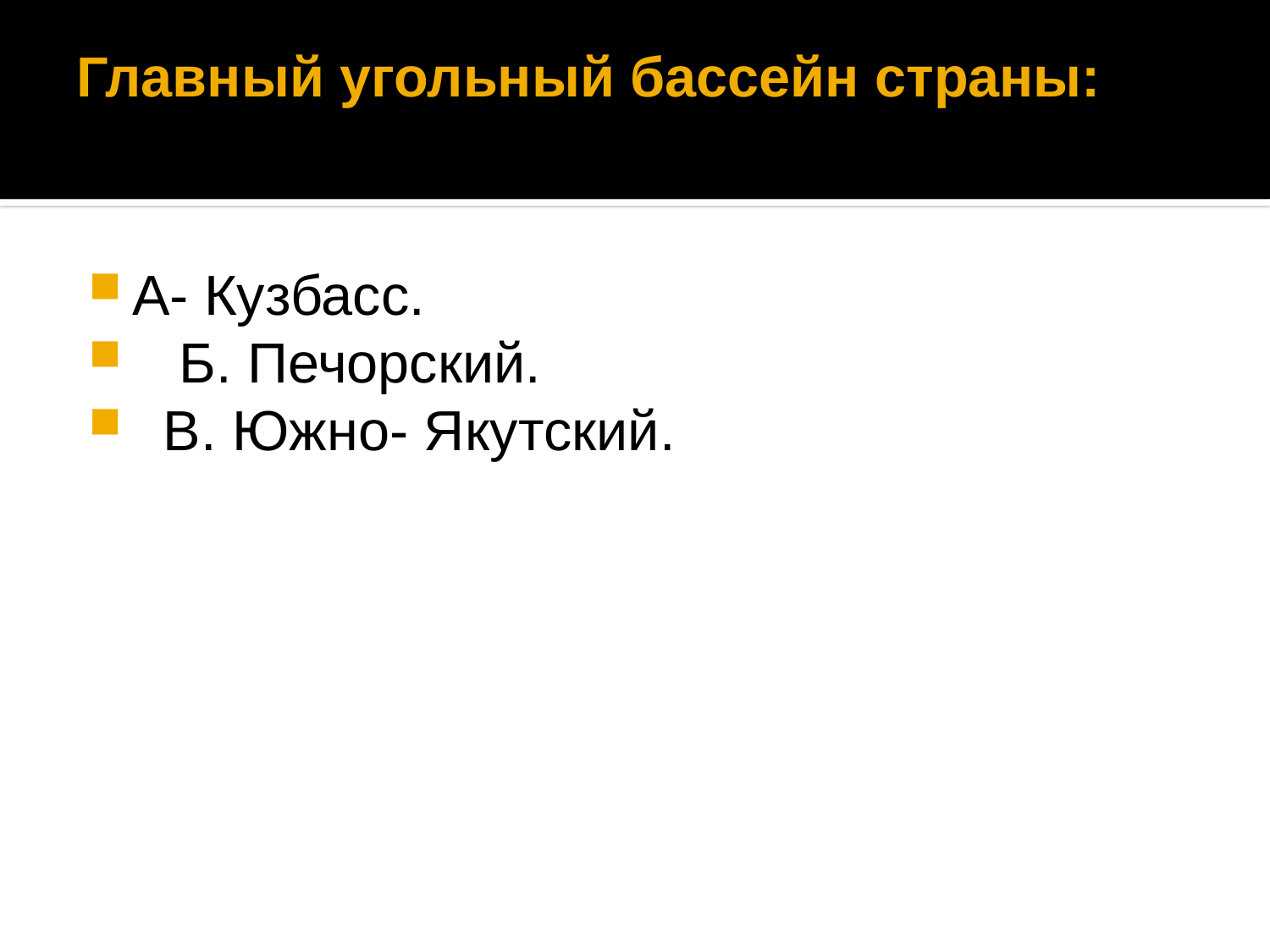

# Главный угольный бассейн страны:
А- Кузбасс.
   Б. Печорский.
  В. Южно- Якутский.